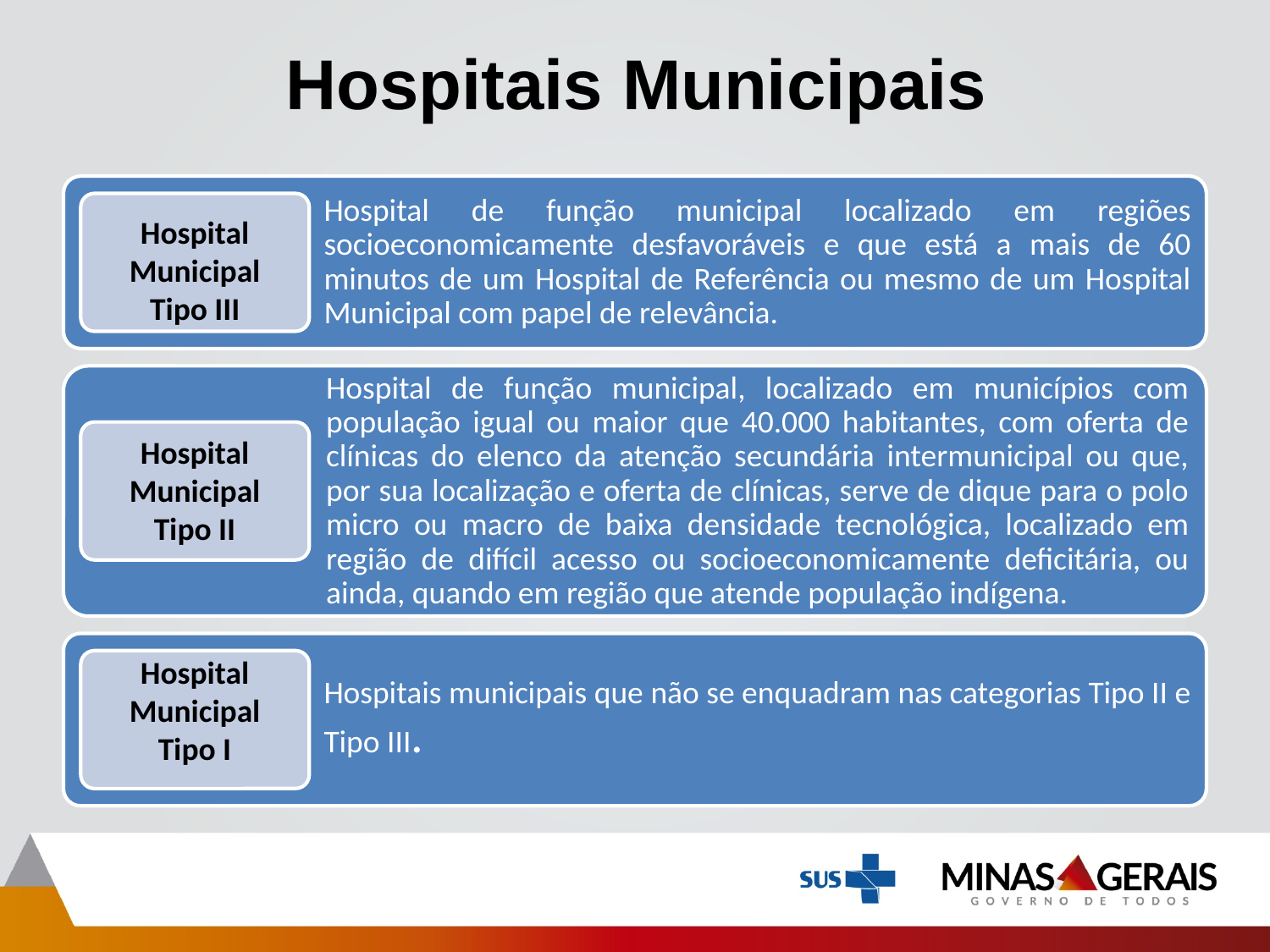

# Hospitais Municipais
Hospital de função municipal localizado em regiões socioeconomicamente desfavoráveis e que está a mais de 60 minutos de um Hospital de Referência ou mesmo de um Hospital Municipal com papel de relevância.
Hospital de função municipal, localizado em municípios com população igual ou maior que 40.000 habitantes, com oferta de clínicas do elenco da atenção secundária intermunicipal ou que, por sua localização e oferta de clínicas, serve de dique para o polo micro ou macro de baixa densidade tecnológica, localizado em região de difícil acesso ou socioeconomicamente deficitária, ou ainda, quando em região que atende população indígena.
Hospitais municipais que não se enquadram nas categorias Tipo II e Tipo III.
Hospital Municipal Tipo III
Hospital Municipal Tipo II
Hospital Municipal Tipo I